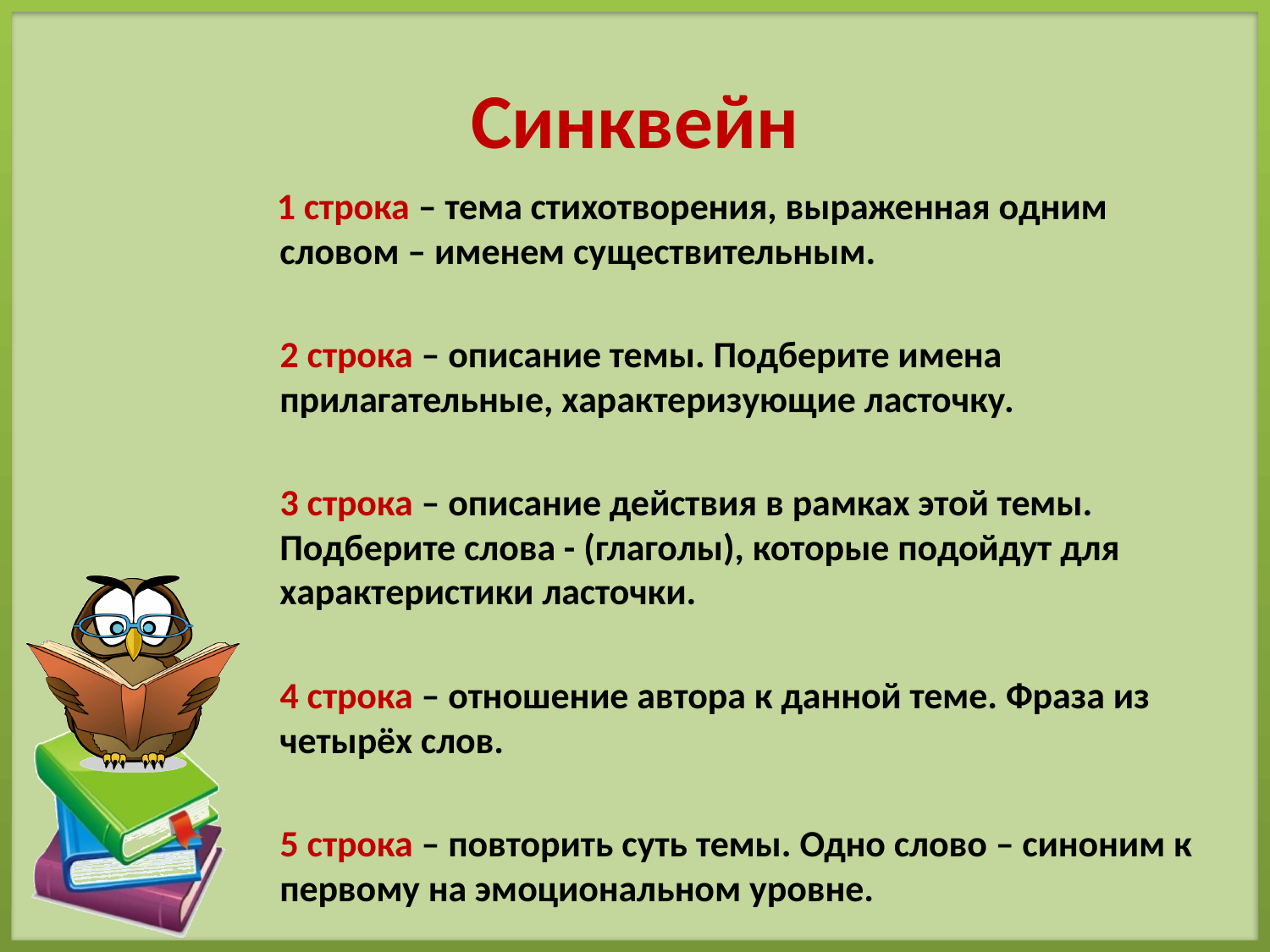

# Синквейн
     1 строка – тема стихотворения, выраженная одним словом – именем существительным.

     2 строка – описание темы. Подберите имена прилагательные, характеризующие ласточку.

     3 строка – описание действия в рамках этой темы. Подберите слова - (глаголы), которые подойдут для характеристики ласточки.

     4 строка – отношение автора к данной теме. Фраза из четырёх слов.

     5 строка – повторить суть темы. Одно слово – синоним к первому на эмоциональном уровне.